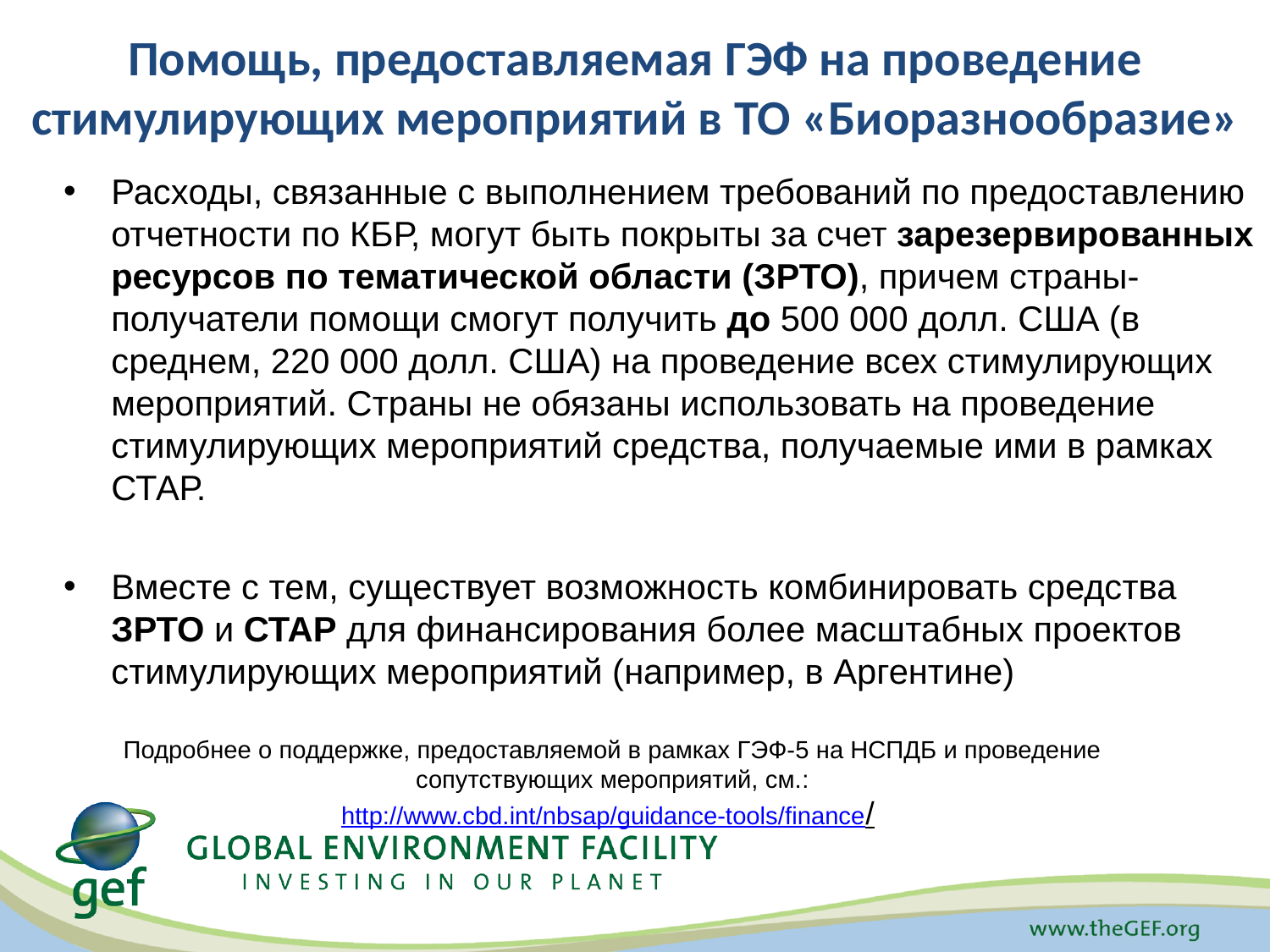

# Помощь, предоставляемая ГЭФ на проведение стимулирующих мероприятий в ТО «Биоразнообразие»
Расходы, связанные с выполнением требований по предоставлению отчетности по КБР, могут быть покрыты за счет зарезервированных ресурсов по тематической области (ЗРТО), причем страны-получатели помощи смогут получить до 500 000 долл. США (в среднем, 220 000 долл. США) на проведение всех стимулирующих мероприятий. Страны не обязаны использовать на проведение стимулирующих мероприятий средства, получаемые ими в рамках СТАР.

Вместе с тем, существует возможность комбинировать средства ЗРТО и СТАР для финансирования более масштабных проектов стимулирующих мероприятий (например, в Аргентине)

Подробнее о поддержке, предоставляемой в рамках ГЭФ-5 на НСПДБ и проведение сопутствующих мероприятий, см.:
http://www.cbd.int/nbsap/guidance-tools/finance/